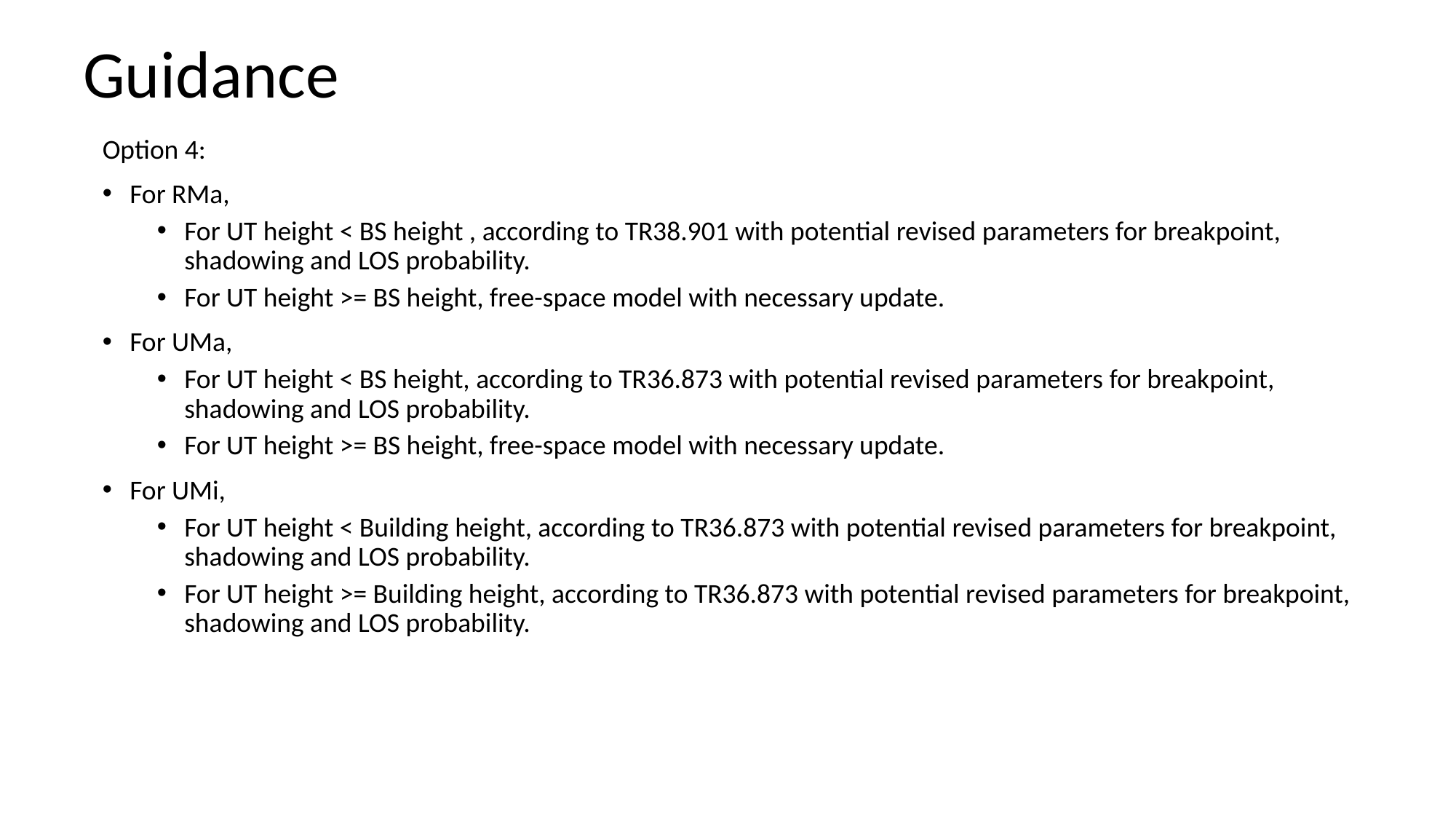

# Guidance
Option 4:
For RMa,
For UT height < BS height , according to TR38.901 with potential revised parameters for breakpoint, shadowing and LOS probability.
For UT height >= BS height, free-space model with necessary update.
For UMa,
For UT height < BS height, according to TR36.873 with potential revised parameters for breakpoint, shadowing and LOS probability.
For UT height >= BS height, free-space model with necessary update.
For UMi,
For UT height < Building height, according to TR36.873 with potential revised parameters for breakpoint, shadowing and LOS probability.
For UT height >= Building height, according to TR36.873 with potential revised parameters for breakpoint, shadowing and LOS probability.